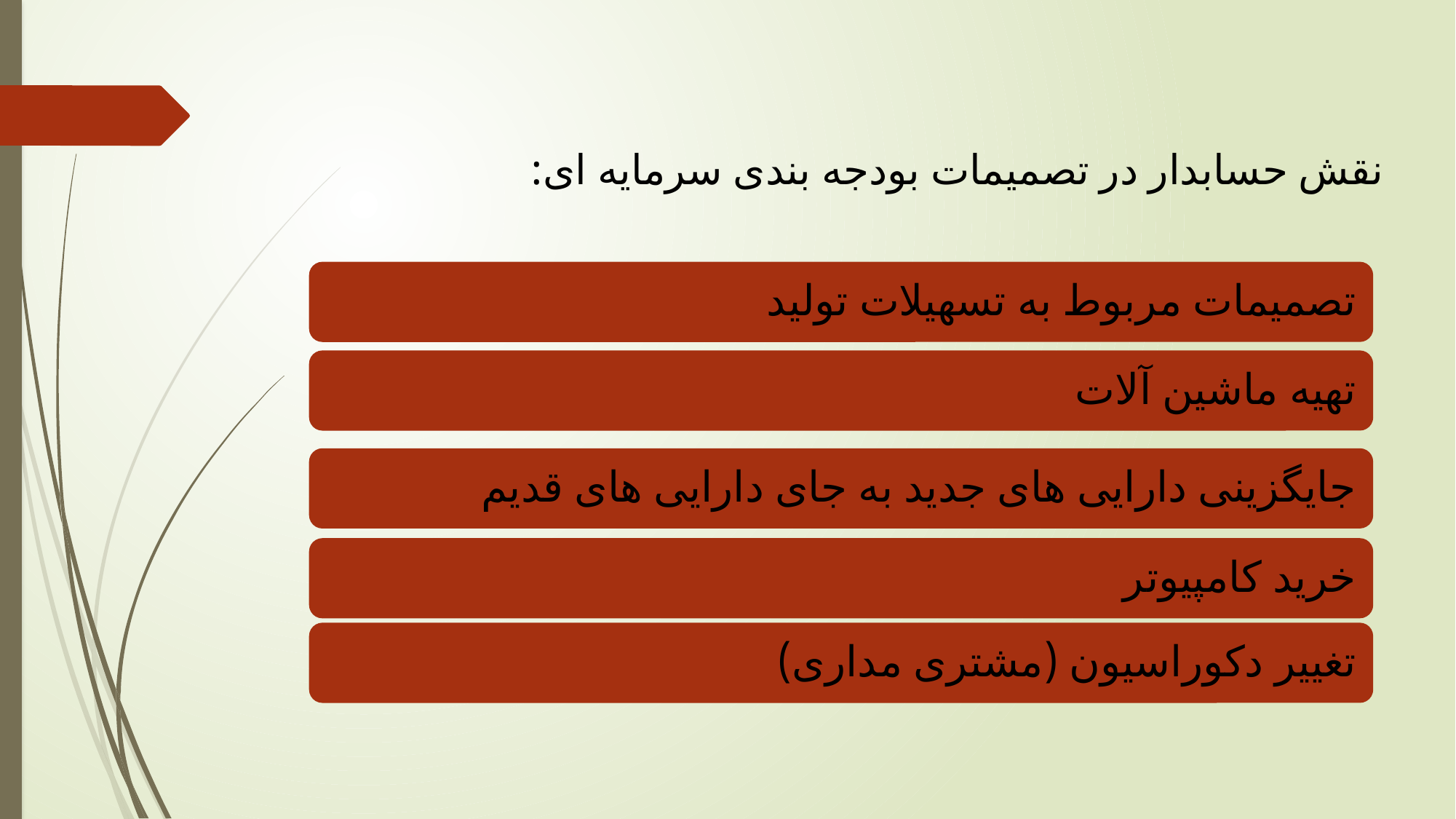

# نقش حسابدار در تصمیمات بودجه بندی سرمایه ای:
تصمیمات مربوط به تسهیلات تولید
تهیه ماشین آلات
جایگزینی دارایی های جدید به جای دارایی های قدیم
خرید کامپیوتر
تغییر دکوراسیون (مشتری مداری)